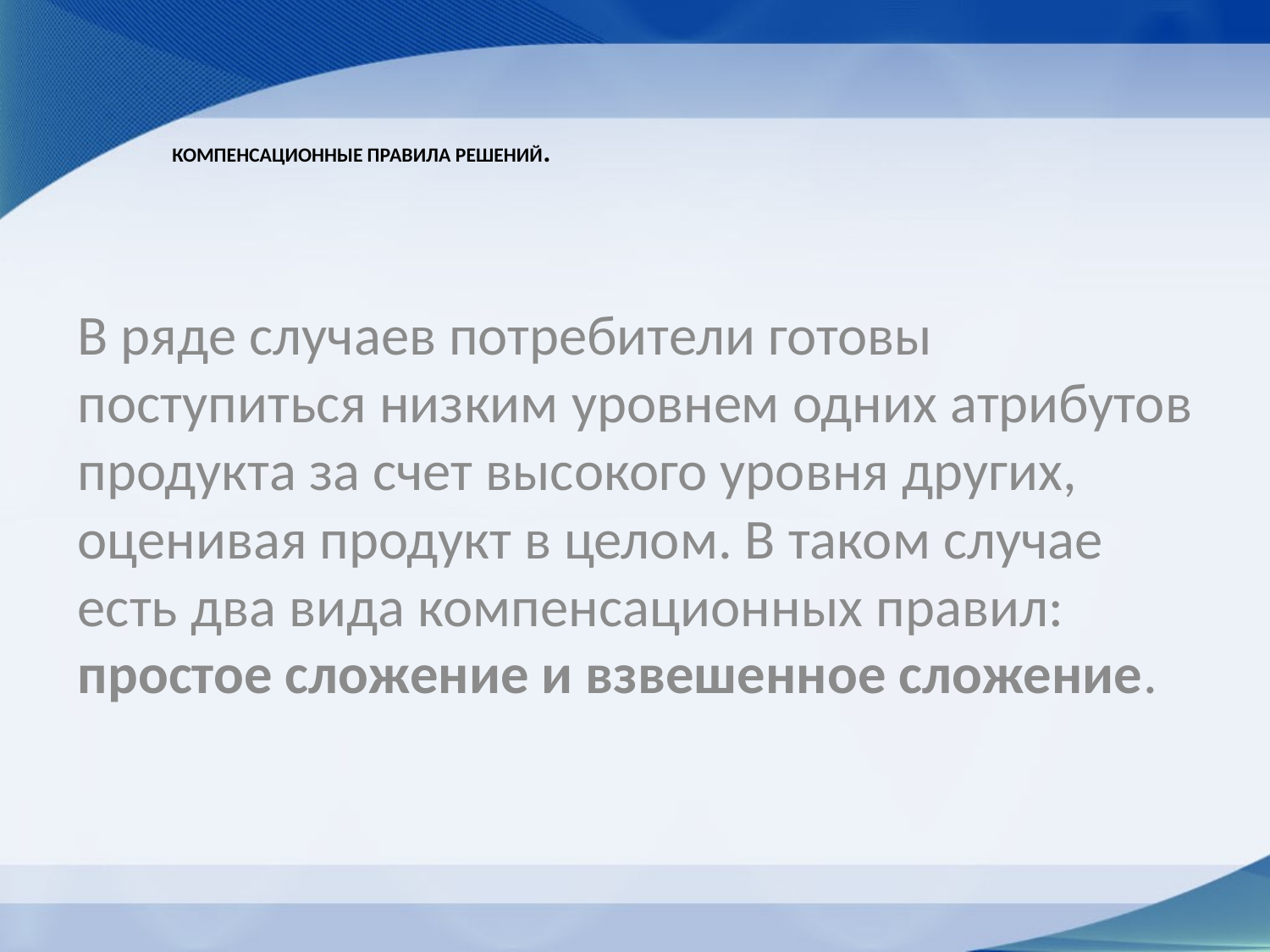

# Компенсационные правила решений.
В ряде случаев потребители готовы поступиться низким уровнем одних атрибутов продукта за счет высокого уровня других, оценивая продукт в целом. В таком случае есть два вида компенсационных правил: простое сложение и взвешенное сложение.